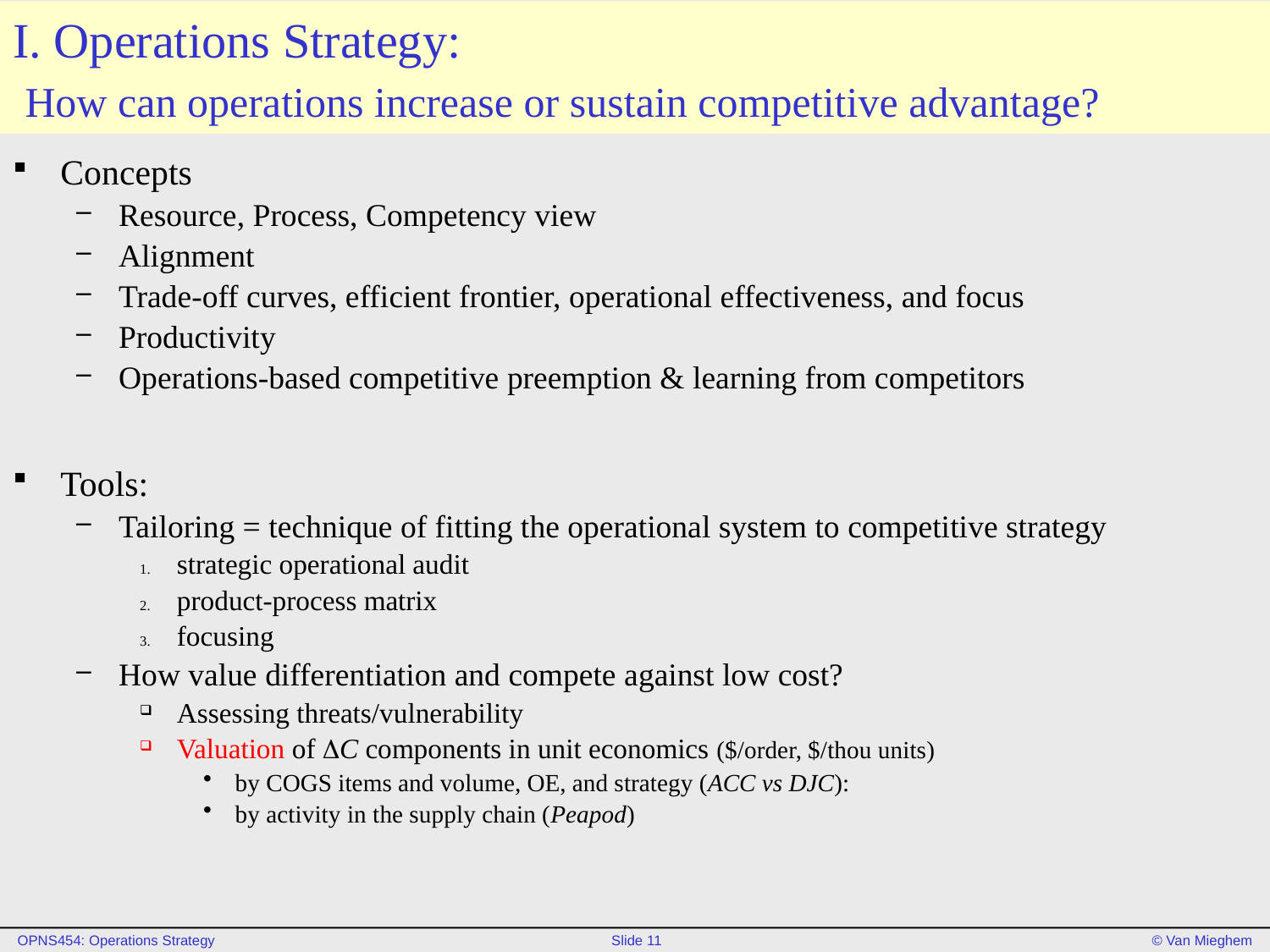

# I. Operations Strategy: How can operations increase or sustain competitive advantage?
Concepts
Resource, Process, Competency view
Alignment
Trade-off curves, efficient frontier, operational effectiveness, and focus
Productivity
Operations-based competitive preemption & learning from competitors

Tools:
Tailoring = technique of fitting the operational system to competitive strategy
strategic operational audit
product-process matrix
focusing
How value differentiation and compete against low cost?
Assessing threats/vulnerability
Valuation of ΔC components in unit economics ($/order, $/thou units)
by COGS items and volume, OE, and strategy (ACC vs DJC):
by activity in the supply chain (Peapod)